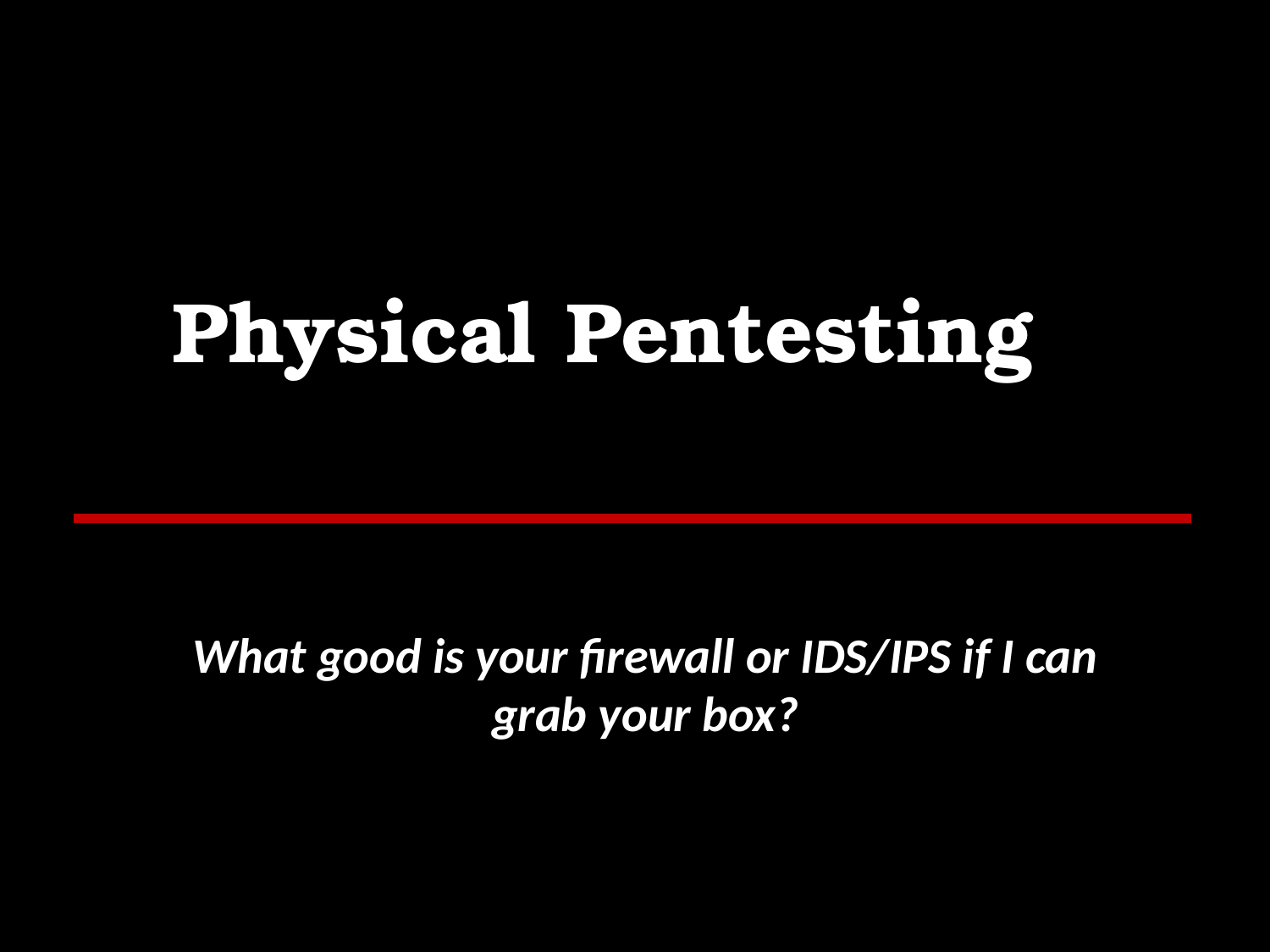

# Physical Pentesting

What good is your firewall or IDS/IPS if I can grab your box?